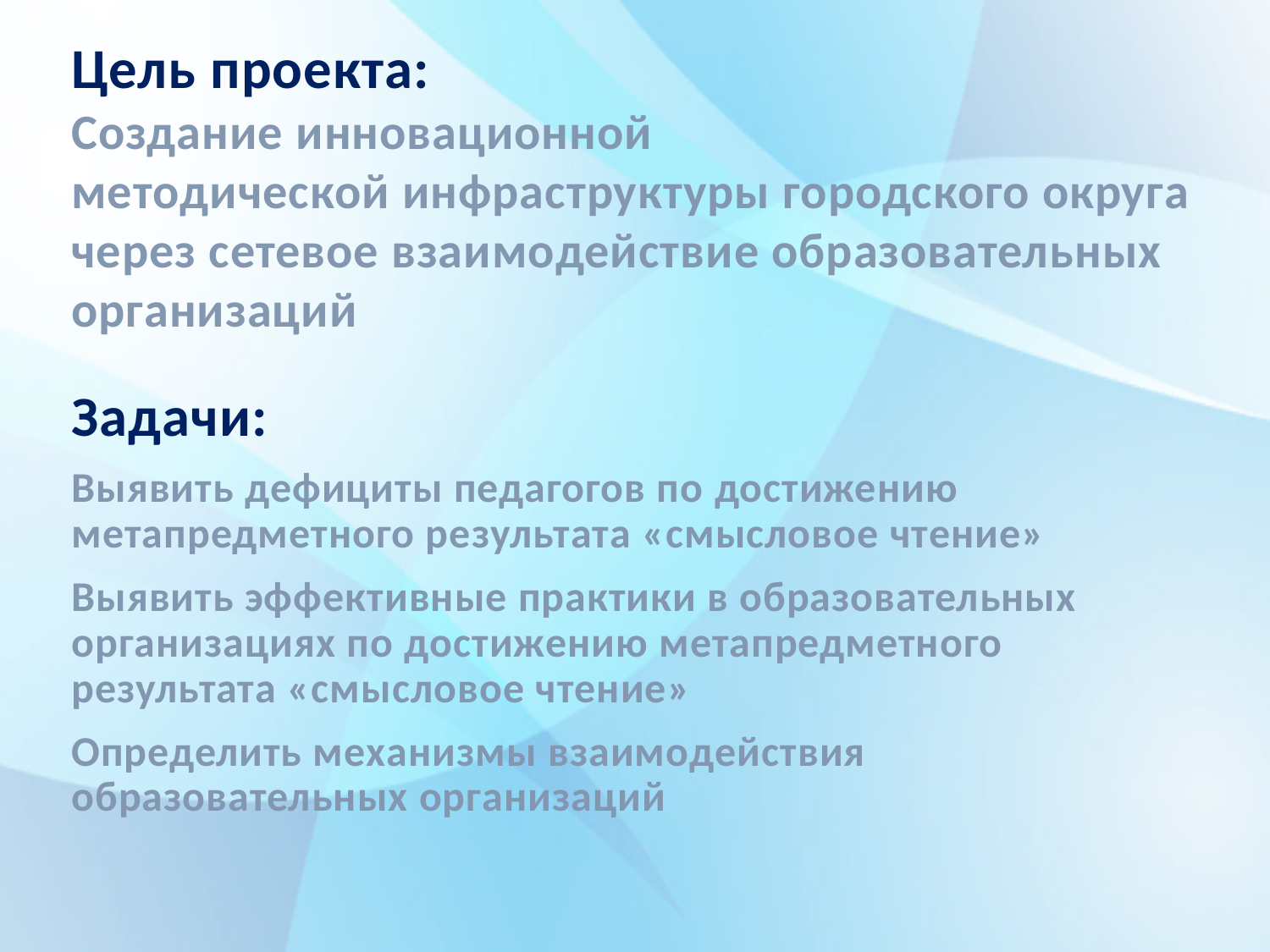

Цель проекта:
Создание инновационной
методической инфраструктуры городского округа через сетевое взаимодействие образовательных организаций
#
Задачи:
Выявить дефициты педагогов по достижению метапредметного результата «смысловое чтение»
Выявить эффективные практики в образовательных организациях по достижению метапредметного результата «смысловое чтение»
Определить механизмы взаимодействия образовательных организаций